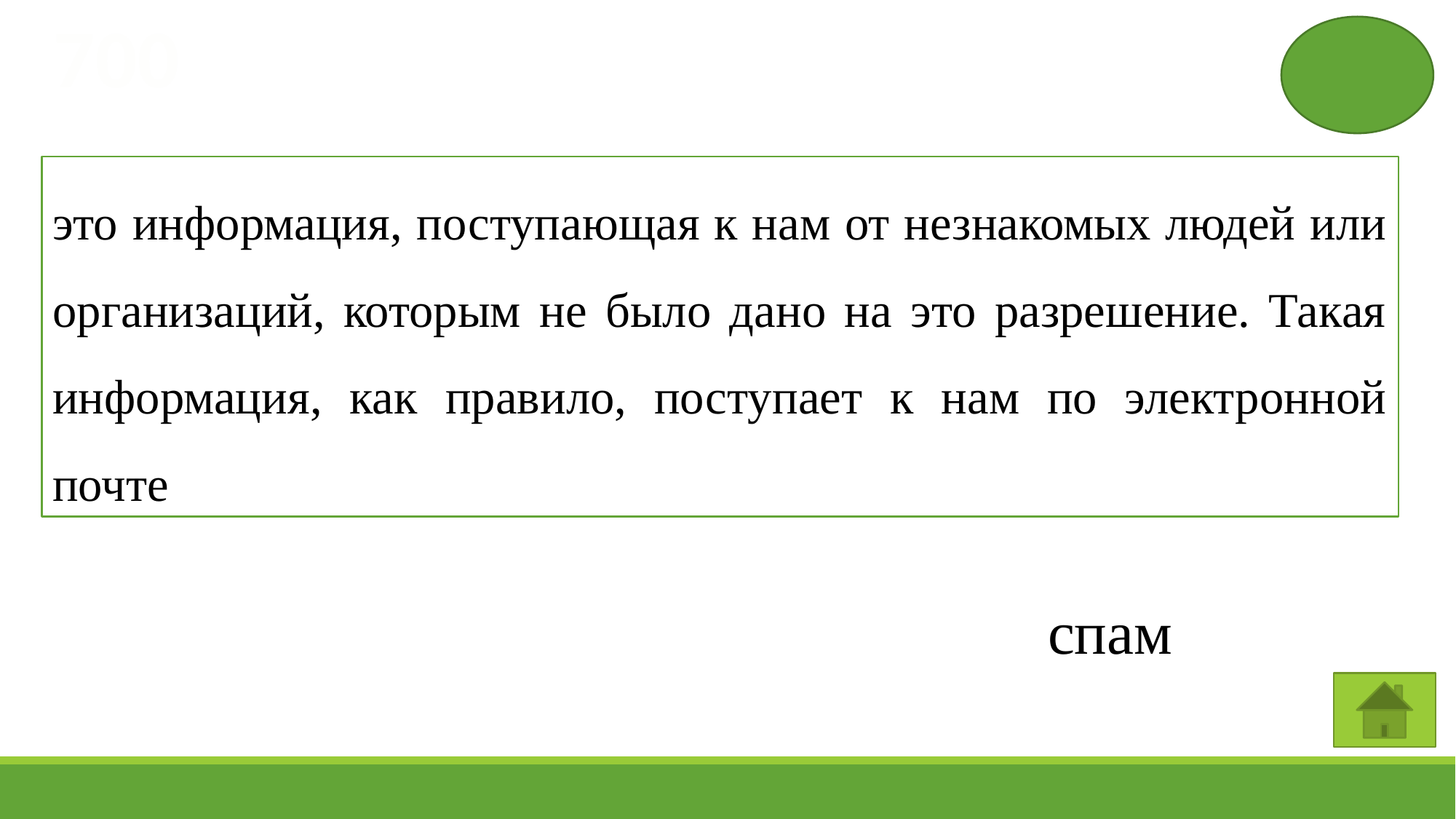

700

это информация, поступающая к нам от незнакомых людей или организаций, которым не было дано на это разрешение. Такая информация, как правило, поступает к нам по электронной почте
спам